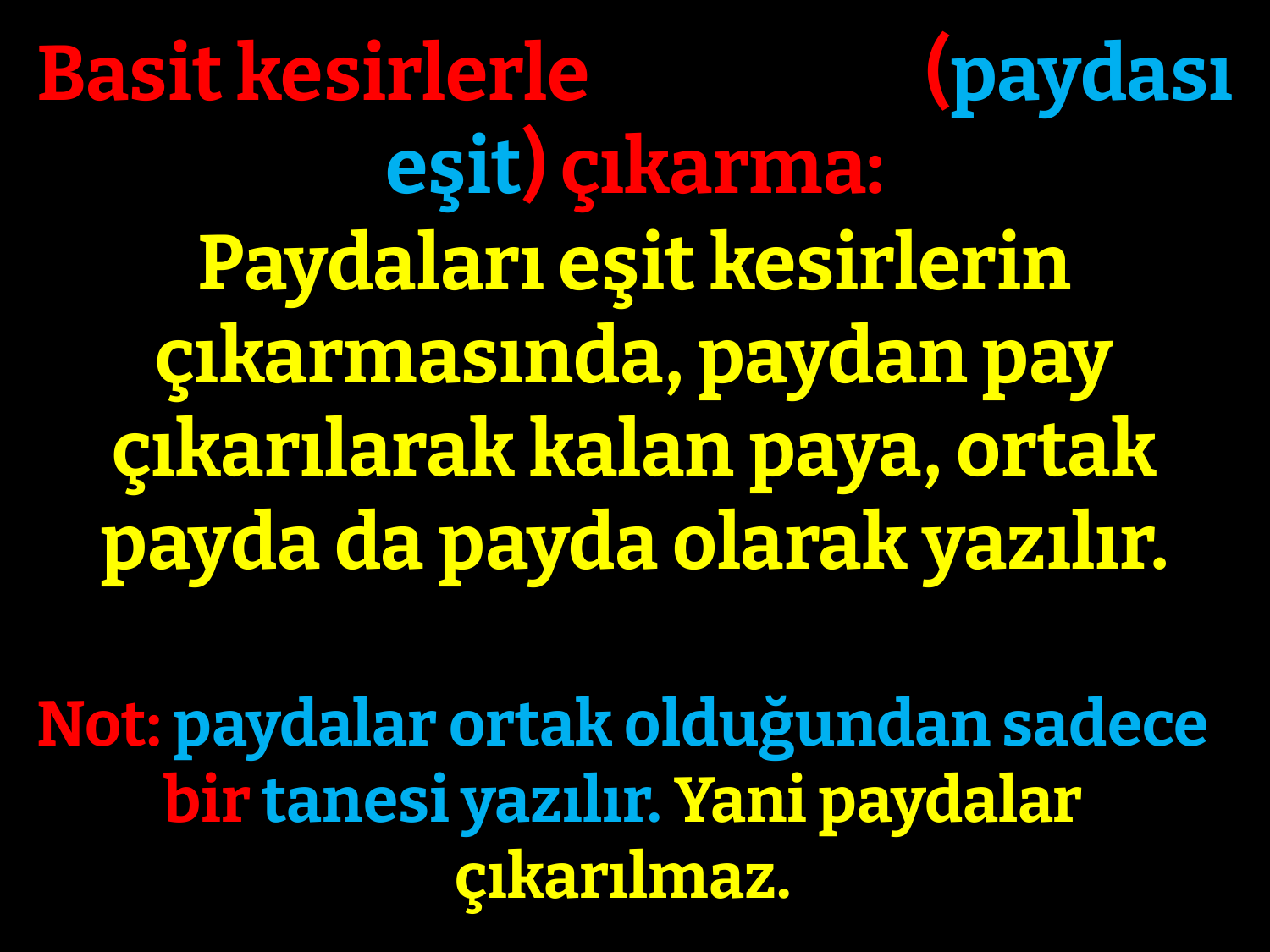

Basit kesirlerle                        (paydası eşit) çıkarma:
Paydaları eşit kesirlerin çıkarmasında, paydan pay çıkarılarak kalan paya, ortak payda da payda olarak yazılır.
#
Not: paydalar ortak olduğundan sadece bir tanesi yazılır. Yani paydalar çıkarılmaz.